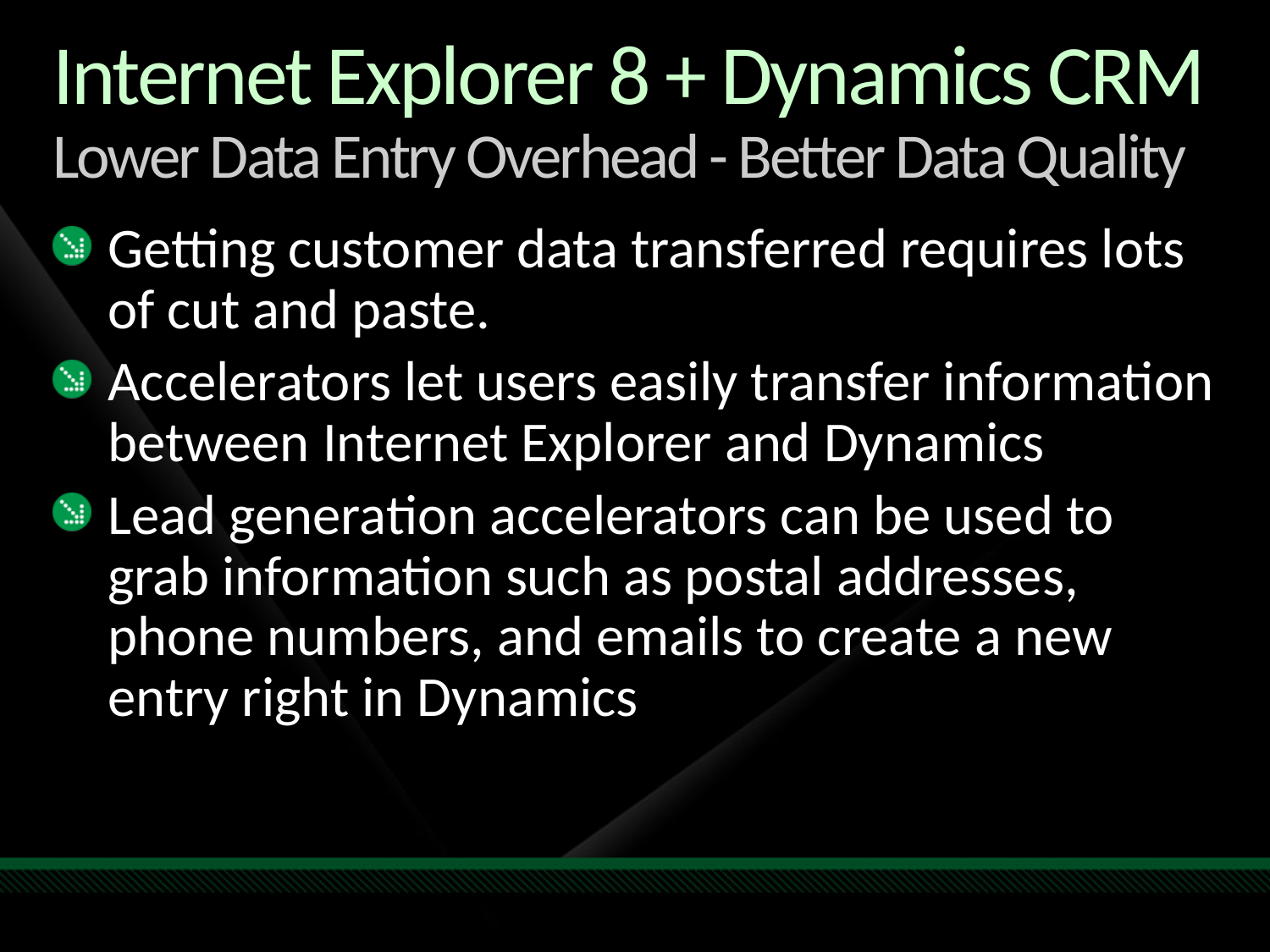

# Internet Explorer 8 + Dynamics CRM Lower Data Entry Overhead - Better Data Quality
Getting customer data transferred requires lots of cut and paste.
Accelerators let users easily transfer information between Internet Explorer and Dynamics
Lead generation accelerators can be used to grab information such as postal addresses, phone numbers, and emails to create a new entry right in Dynamics